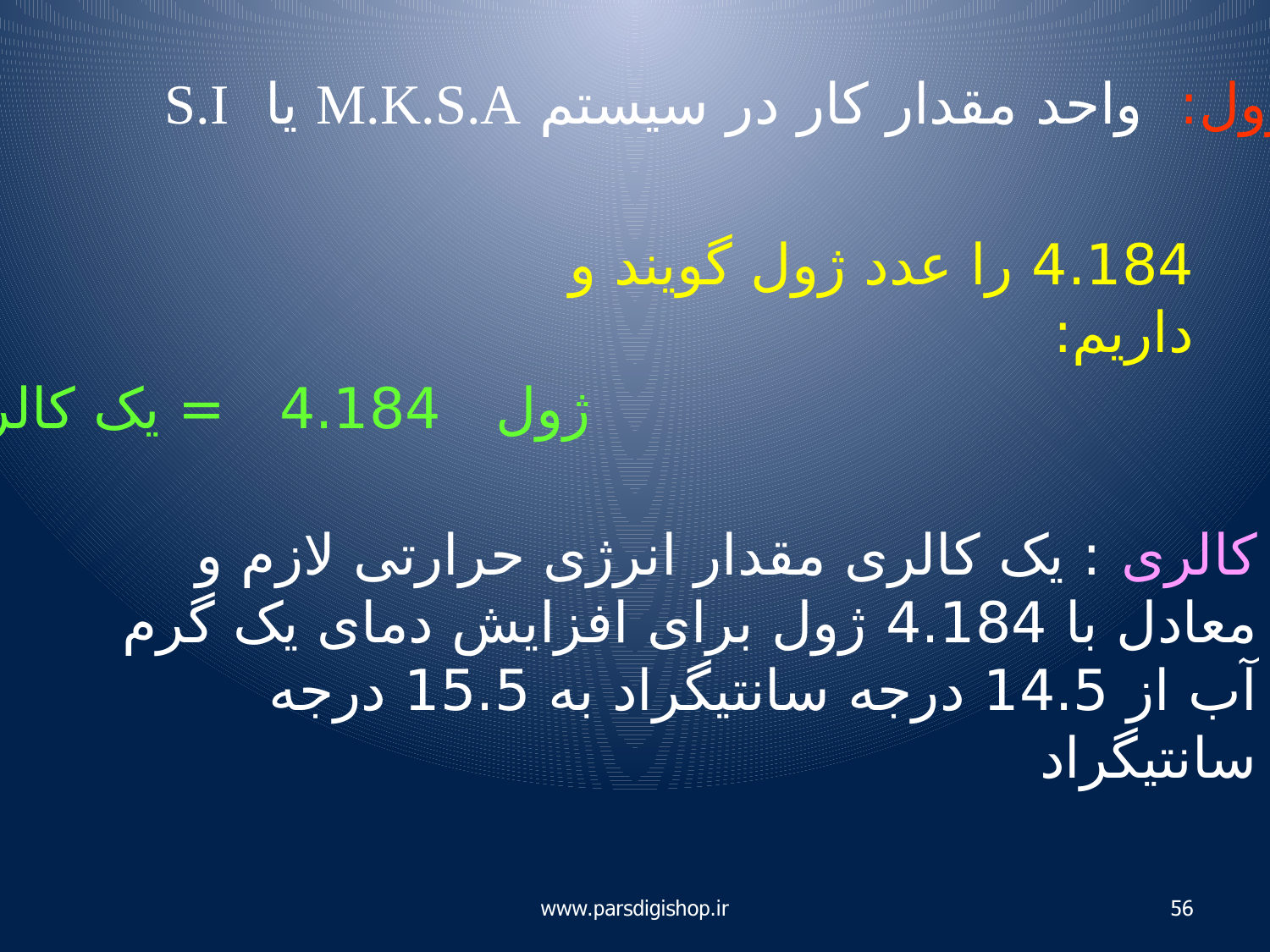

ژول:  واحد مقدار کار در سیستم M.K.S.A یا  S.I
4.184 را عدد ژول گویند و داریم:
ژول   4.184   = یک کالری
کالری : یک کالری مقدار انرژی حرارتی لازم و معادل با 4.184 ژول برای افزایش دمای یک گرم آب از 14.5 درجه سانتیگراد به 15.5 درجه سانتیگراد
www.parsdigishop.ir
56